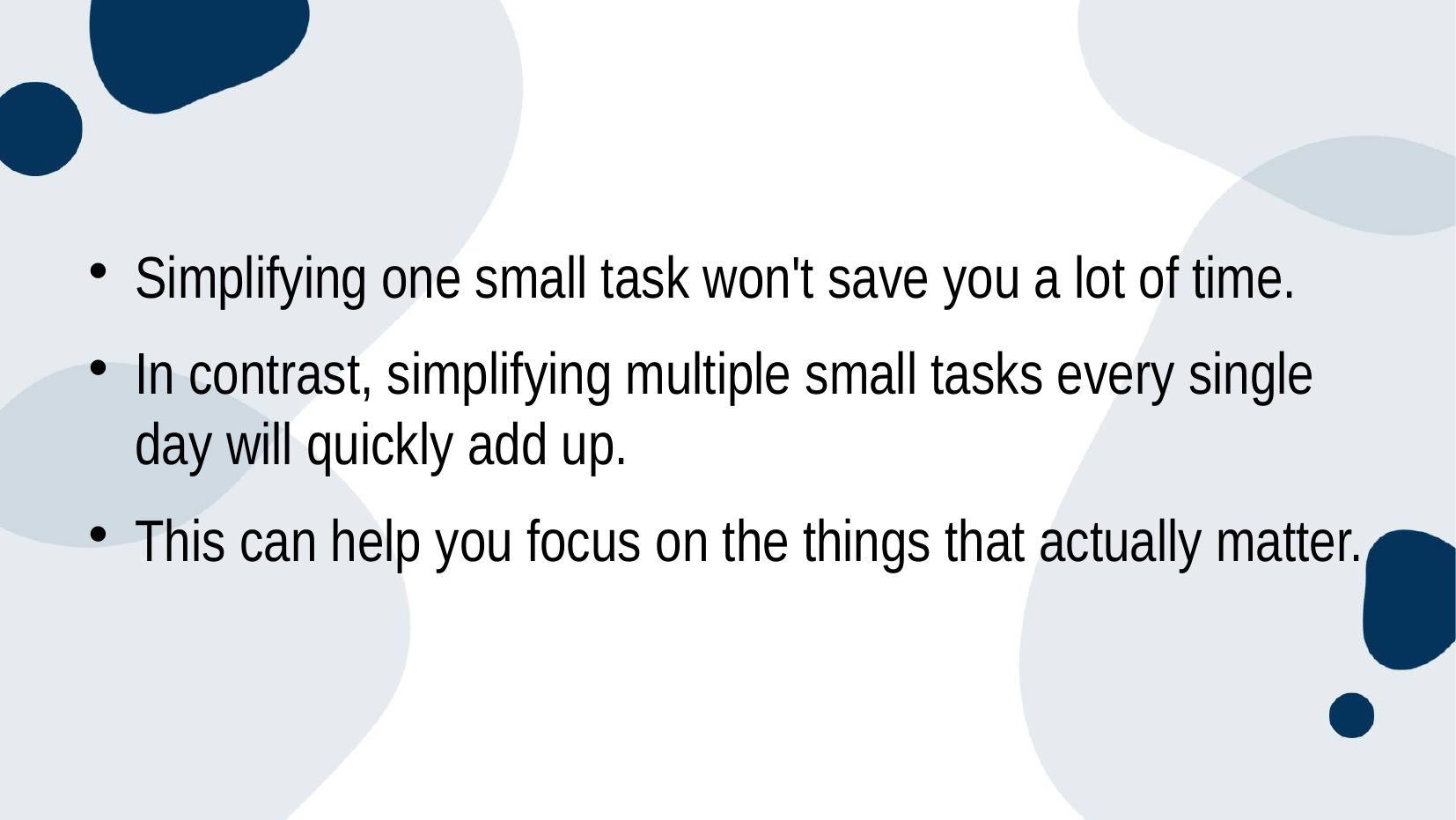

Simplifying one small task won't save you a lot of time.
In contrast, simplifying multiple small tasks every single day will quickly add up.
This can help you focus on the things that actually matter.